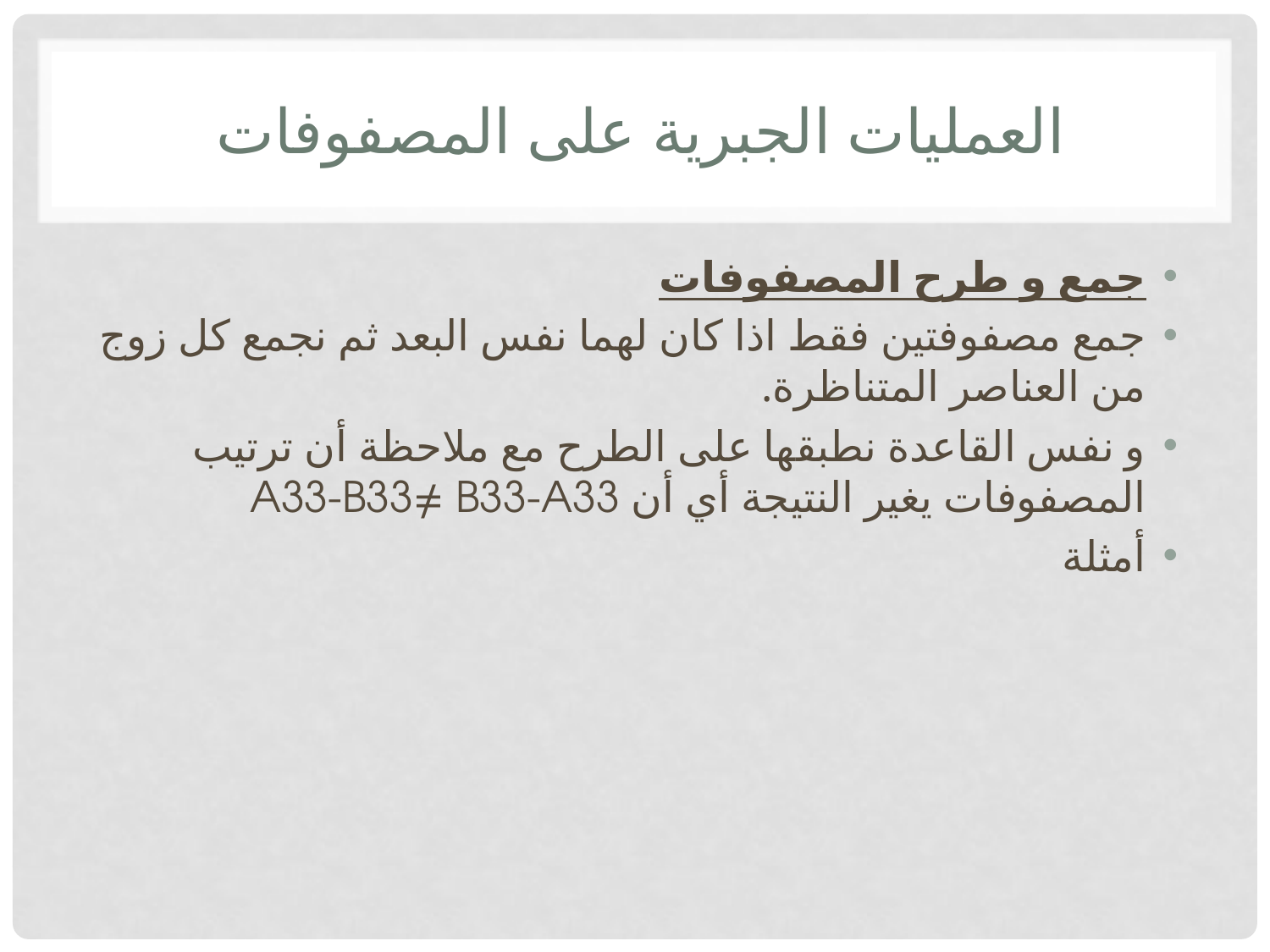

# العمليات الجبرية على المصفوفات
جمع و طرح المصفوفات
جمع مصفوفتين فقط اذا كان لهما نفس البعد ثم نجمع كل زوج من العناصر المتناظرة.
و نفس القاعدة نطبقها على الطرح مع ملاحظة أن ترتيب المصفوفات يغير النتيجة أي أن A33-B33≠ B33-A33
أمثلة